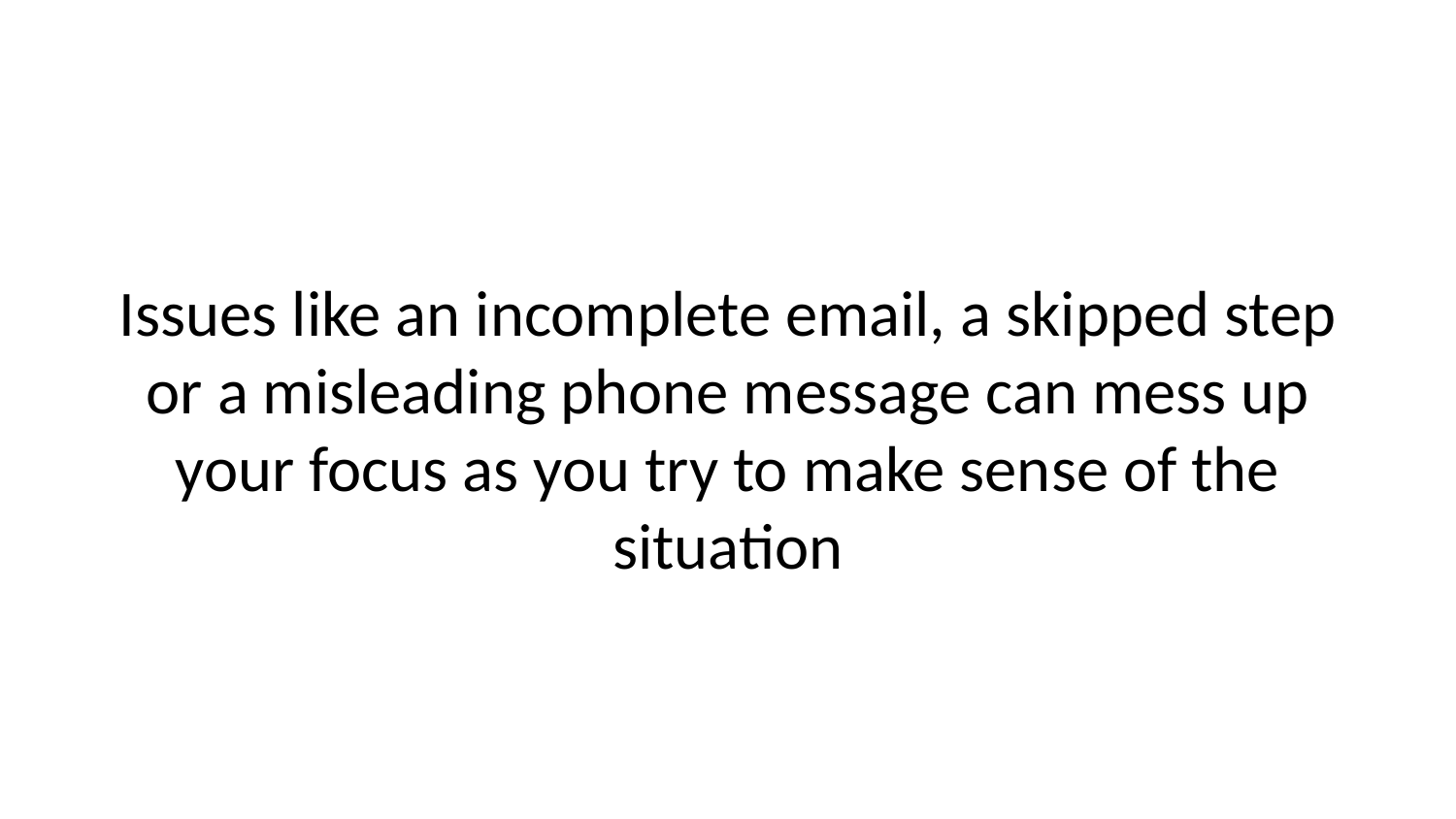

Issues like an incomplete email, a skipped step or a misleading phone message can mess up your focus as you try to make sense of the situation